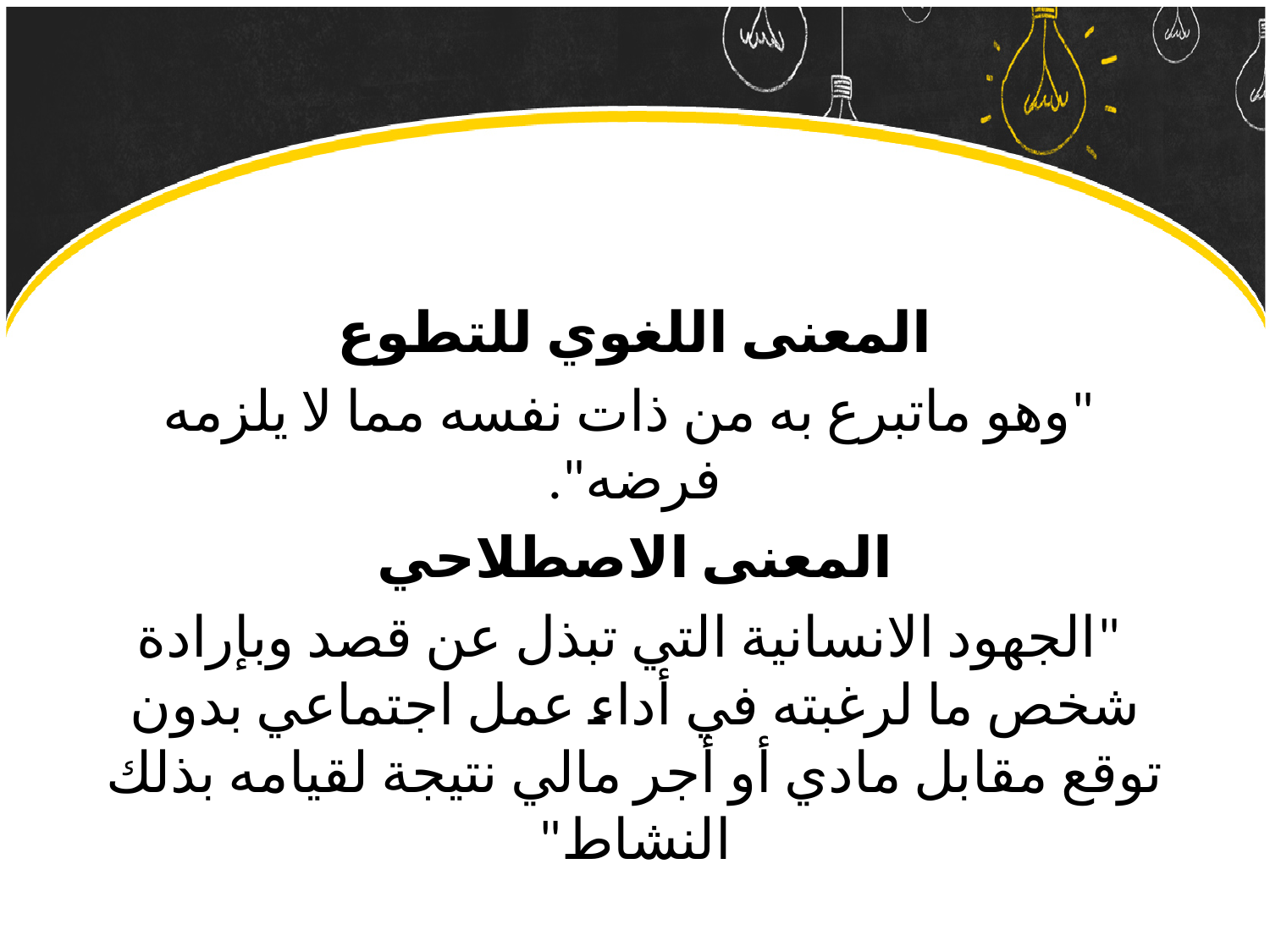

#
المعنى اللغوي للتطوع
 "وهو ماتبرع به من ذات نفسه مما لا يلزمه فرضه".
المعنى الاصطلاحي
 "الجهود الانسانية التي تبذل عن قصد وبإرادة شخص ما لرغبته في أداء عمل اجتماعي بدون توقع مقابل مادي أو أجر مالي نتيجة لقيامه بذلك النشاط"